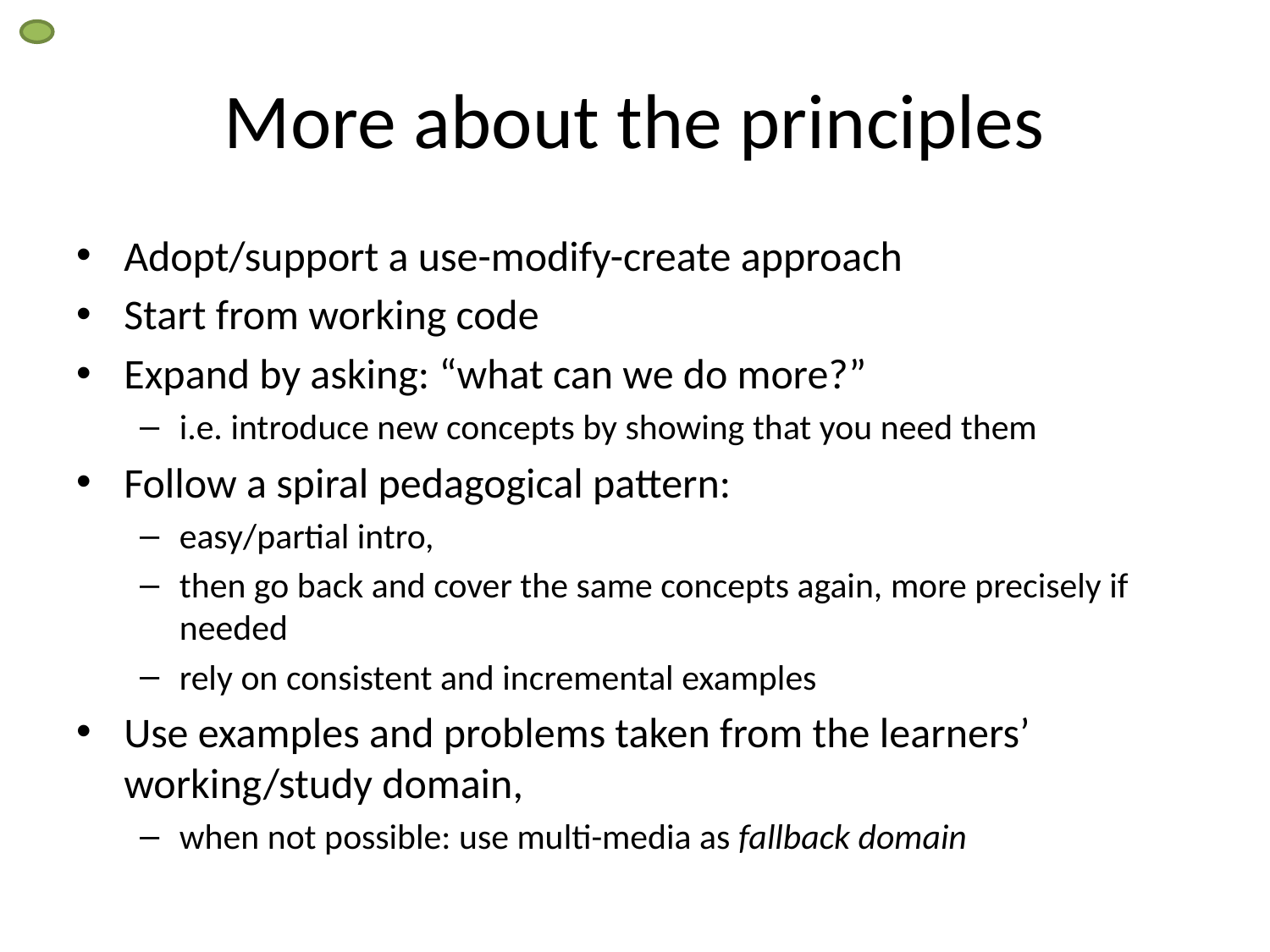

# More about the principles
Adopt/support a use-modify-create approach
Start from working code
Expand by asking: “what can we do more?”
i.e. introduce new concepts by showing that you need them
Follow a spiral pedagogical pattern:
easy/partial intro,
then go back and cover the same concepts again, more precisely if needed
rely on consistent and incremental examples
Use examples and problems taken from the learners’ working/study domain,
when not possible: use multi-media as fallback domain